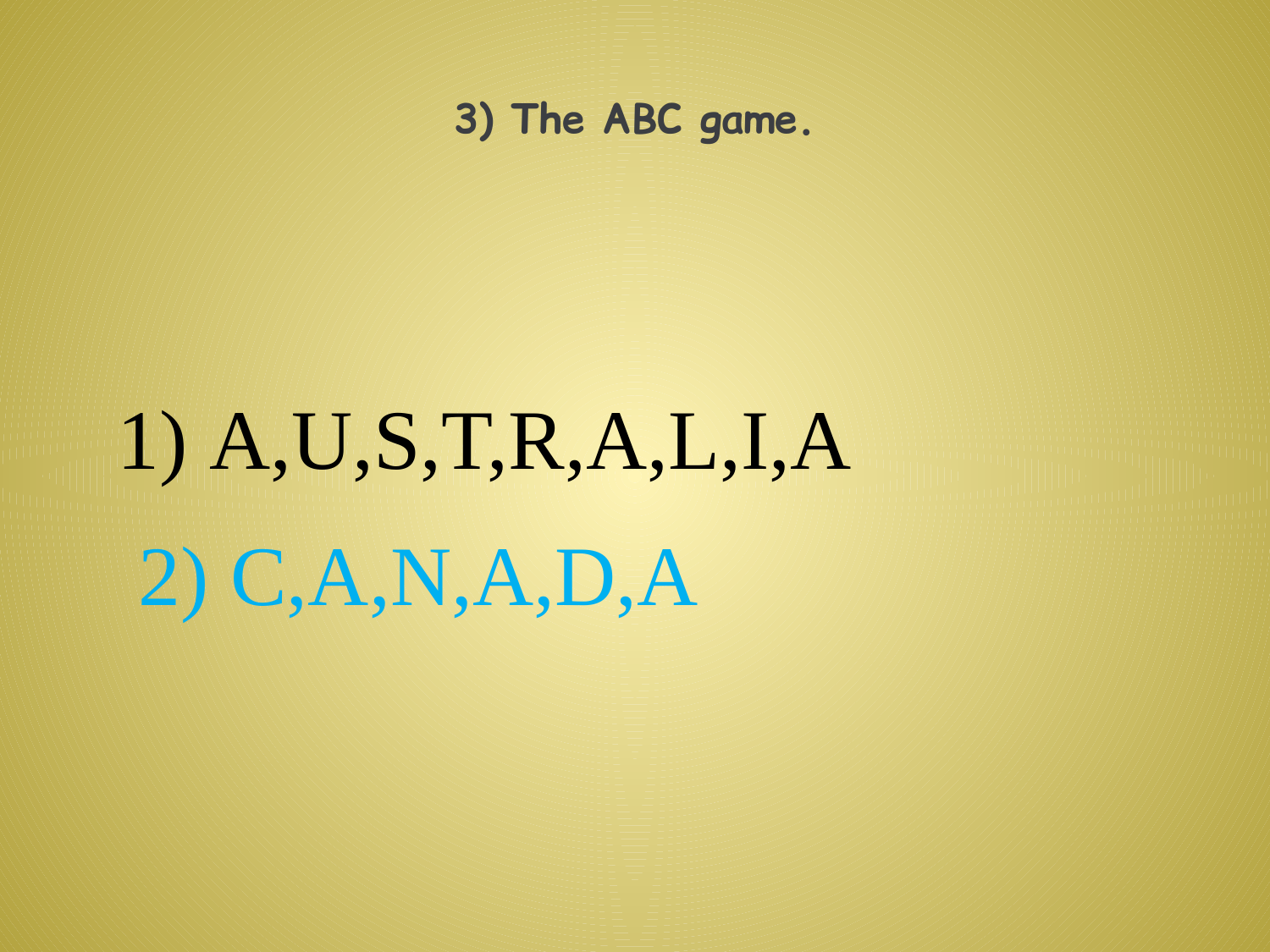

# 3) The ABC game.

 A,U,S,T,R,A,L,I,A
 2) C,A,N,A,D,A